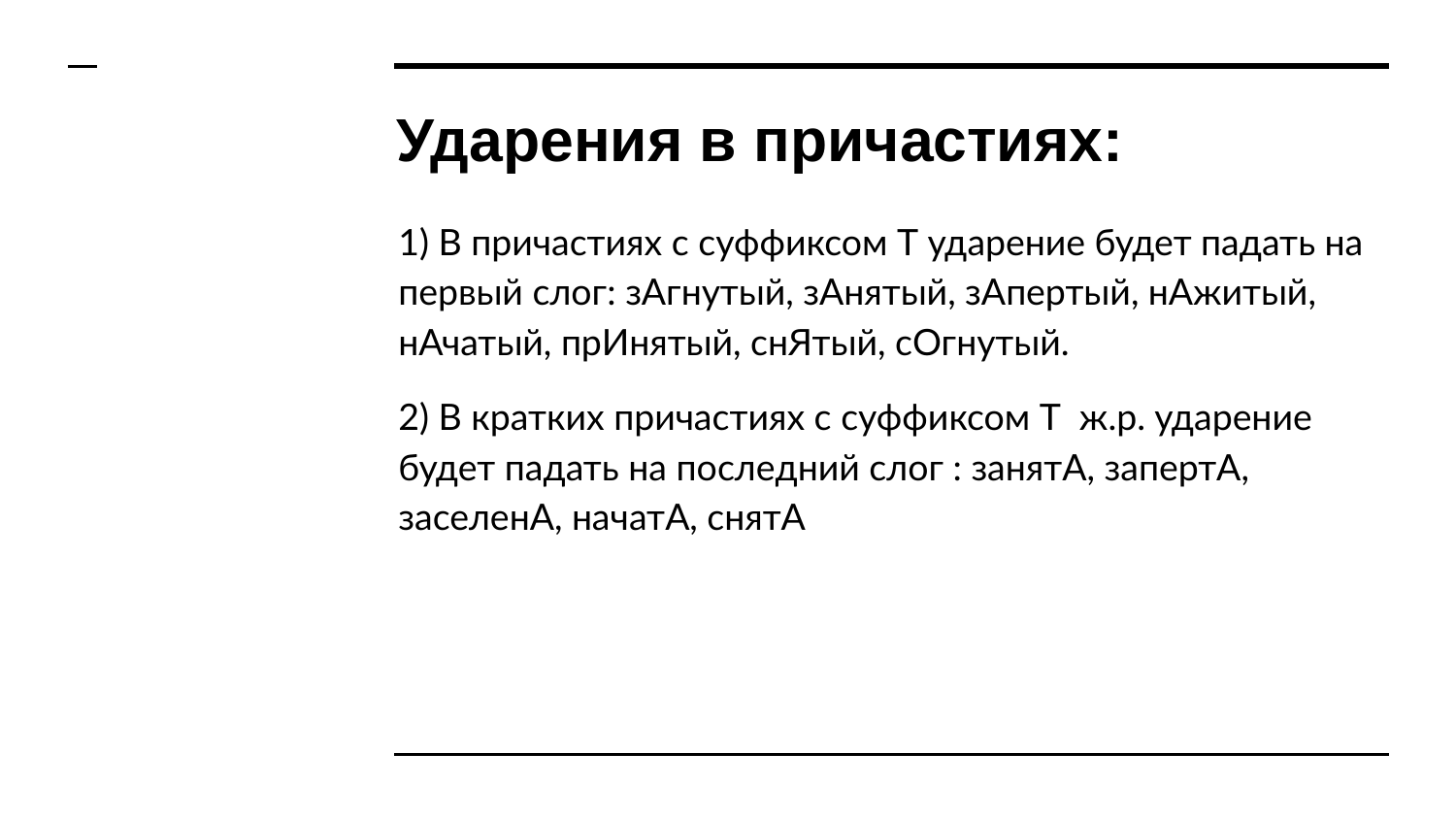

# Ударения в причастиях:
1) В причастиях с суффиксом Т ударение будет падать на первый слог: зАгнутый, зАнятый, зАпертый, нАжитый, нАчатый, прИнятый, снЯтый, сОгнутый.
2) В кратких причастиях с суффиксом Т  ж.р. ударение будет падать на последний слог : занятА, запертА, заселенА, начатА, снятА